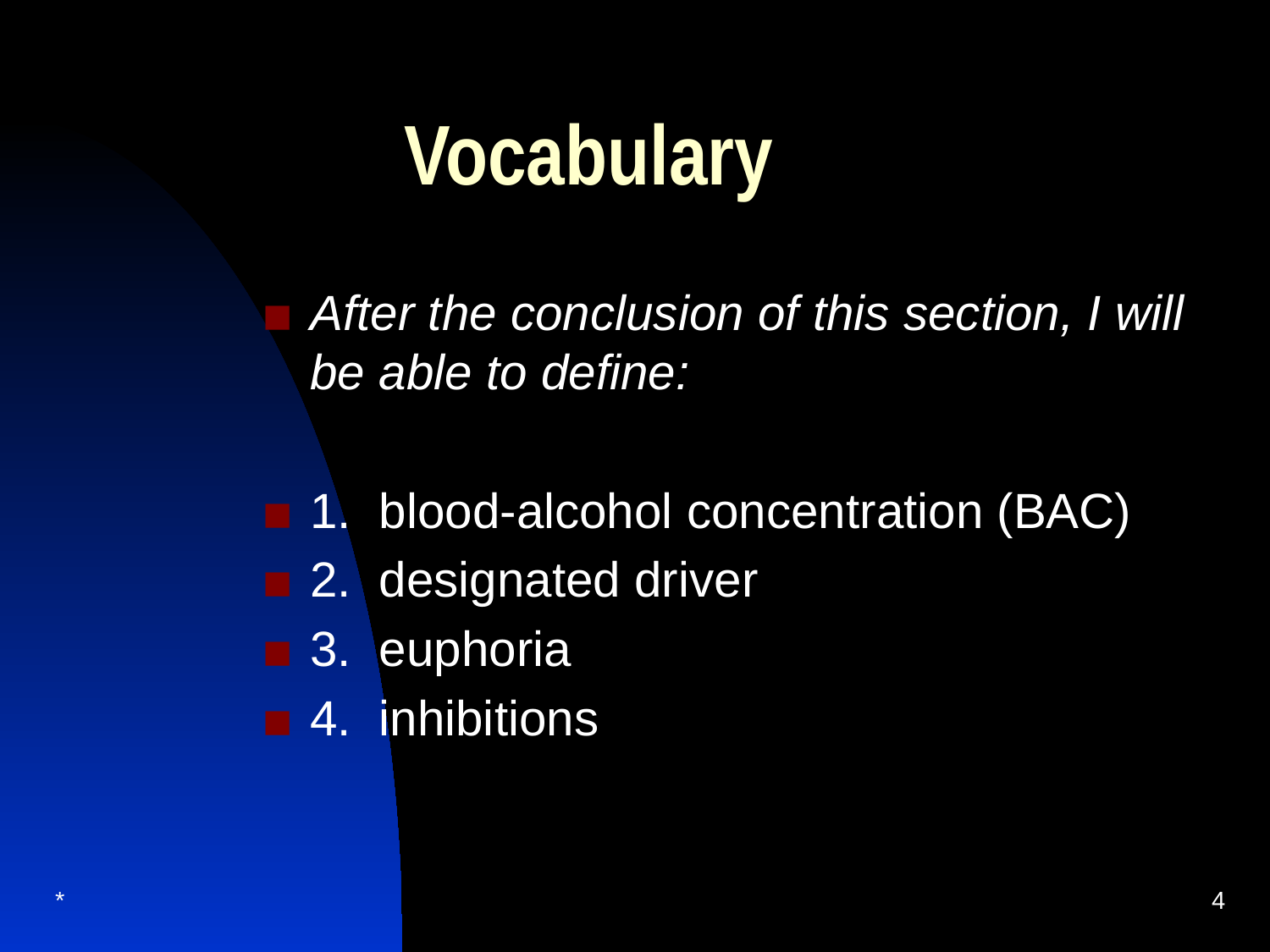

# Vocabulary
After the conclusion of this section, I will be able to define:

1.  blood-alcohol concentration (BAC)
2.  designated driver
3.  euphoria
4.  inhibitions
*
4